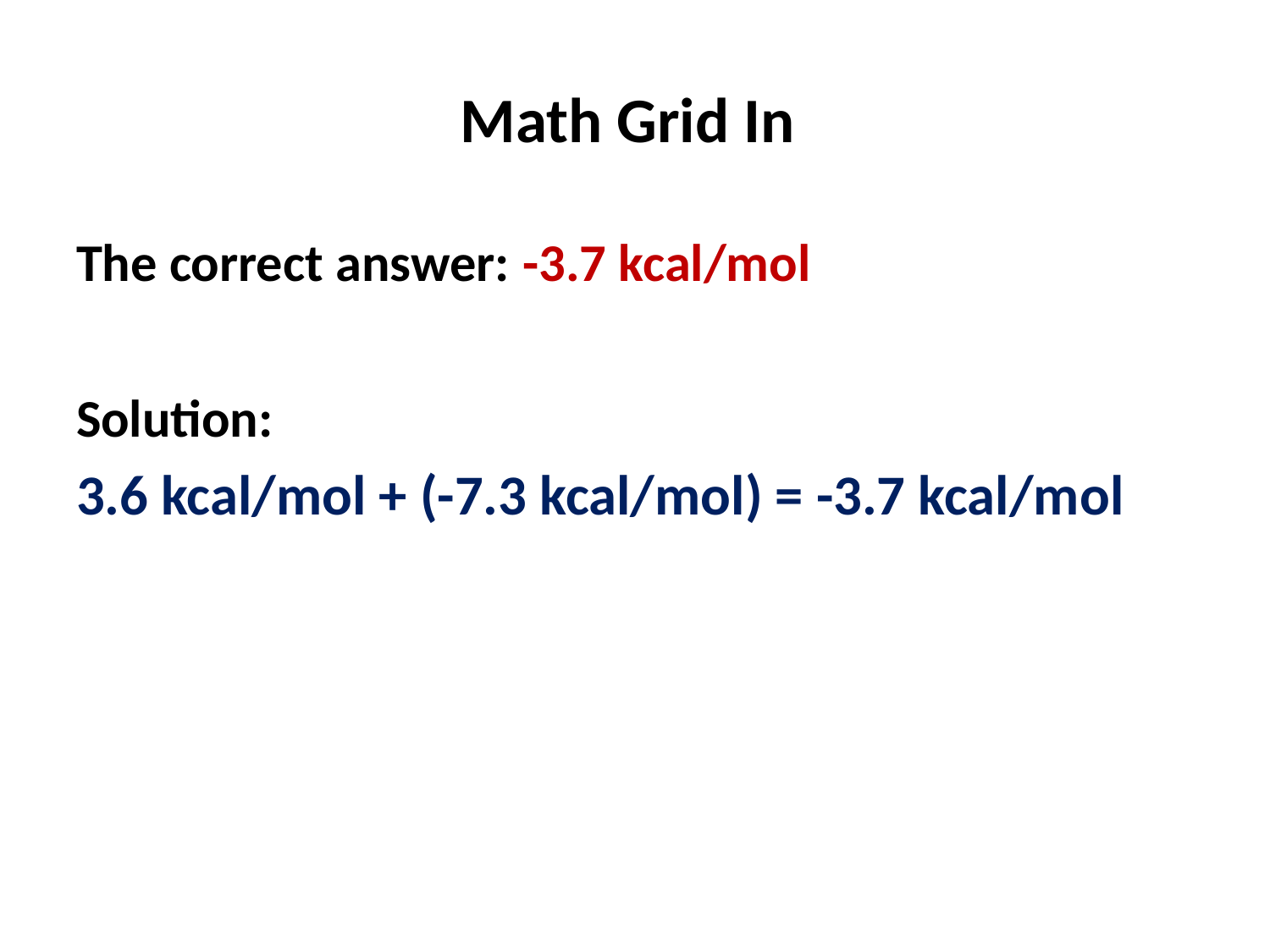

# Math Grid In
The correct answer: -3.7 kcal/mol

Solution:
3.6 kcal/mol + (-7.3 kcal/mol) = -3.7 kcal/mol